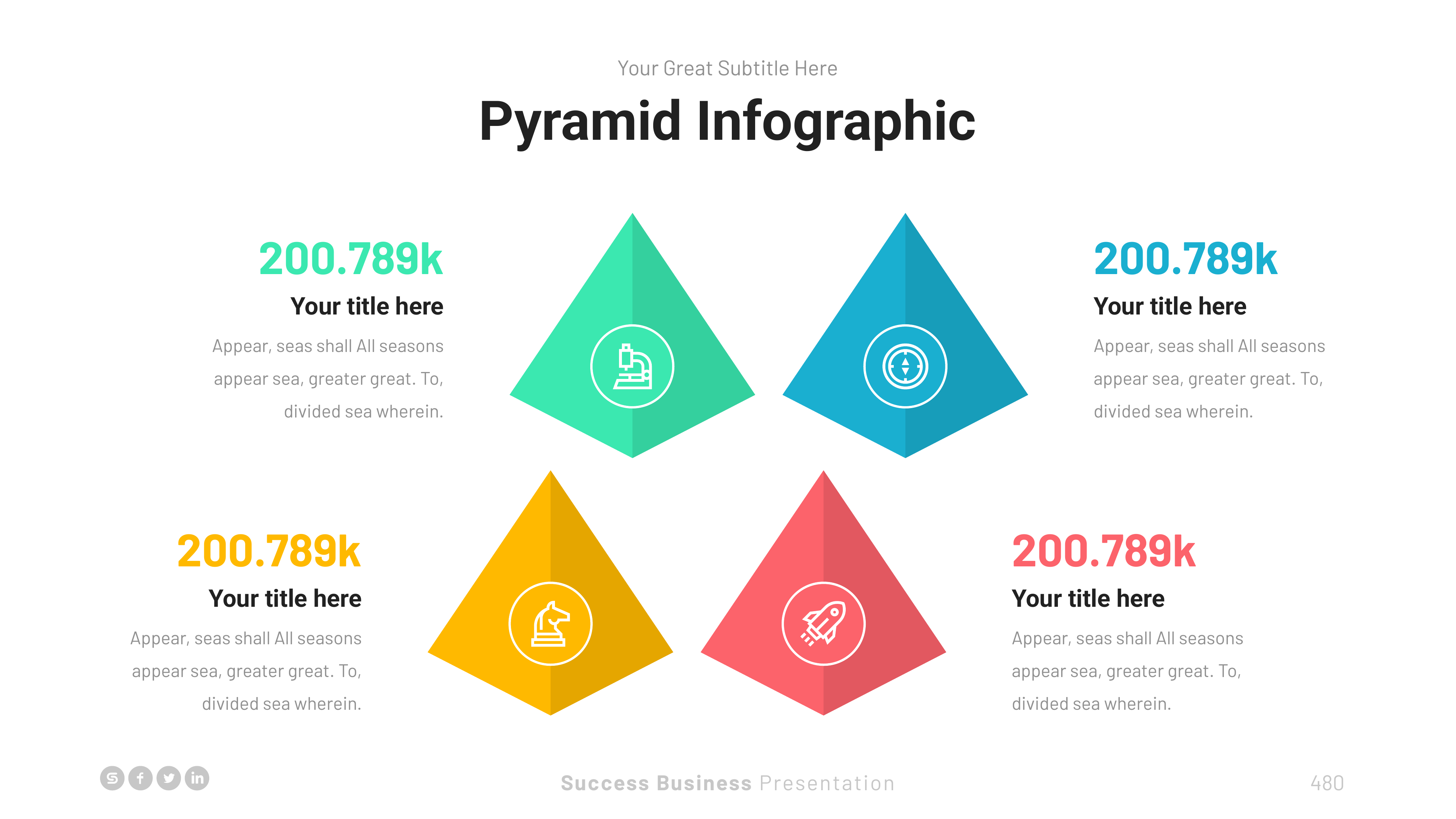

Your Great Subtitle Here
Pyramid Infographic
200.789k
200.789k

Your title here
Appear, seas shall All seasons appear sea, greater great. To, divided sea wherein.
Your title here
Appear, seas shall All seasons appear sea, greater great. To, divided sea wherein.

200.789k
200.789k
Your title here
Appear, seas shall All seasons appear sea, greater great. To, divided sea wherein.
Your title here
Appear, seas shall All seasons appear sea, greater great. To, divided sea wherein.